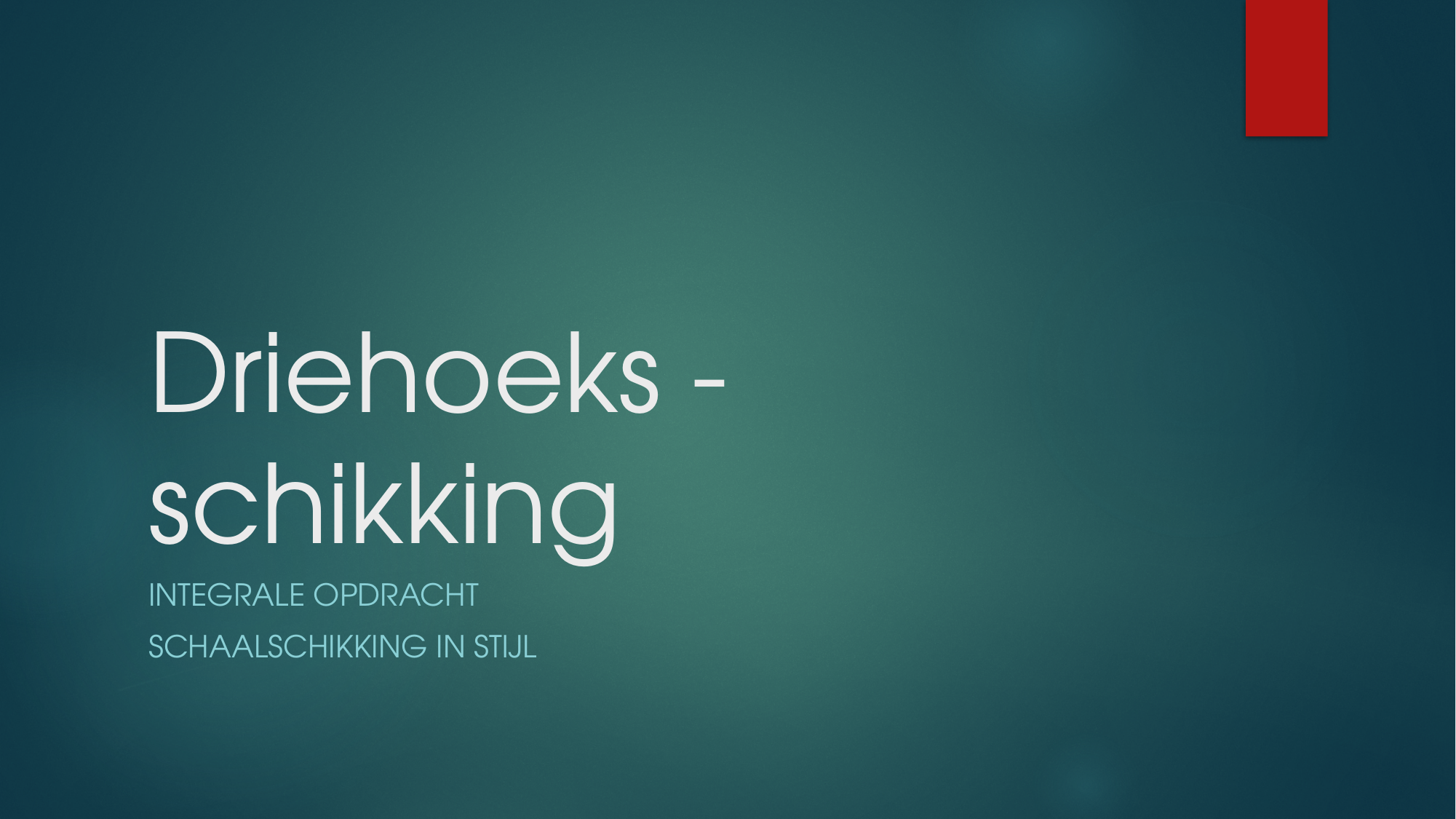

# Driehoeks - schikking
Integrale opdracht
Schaalschikking in stijl